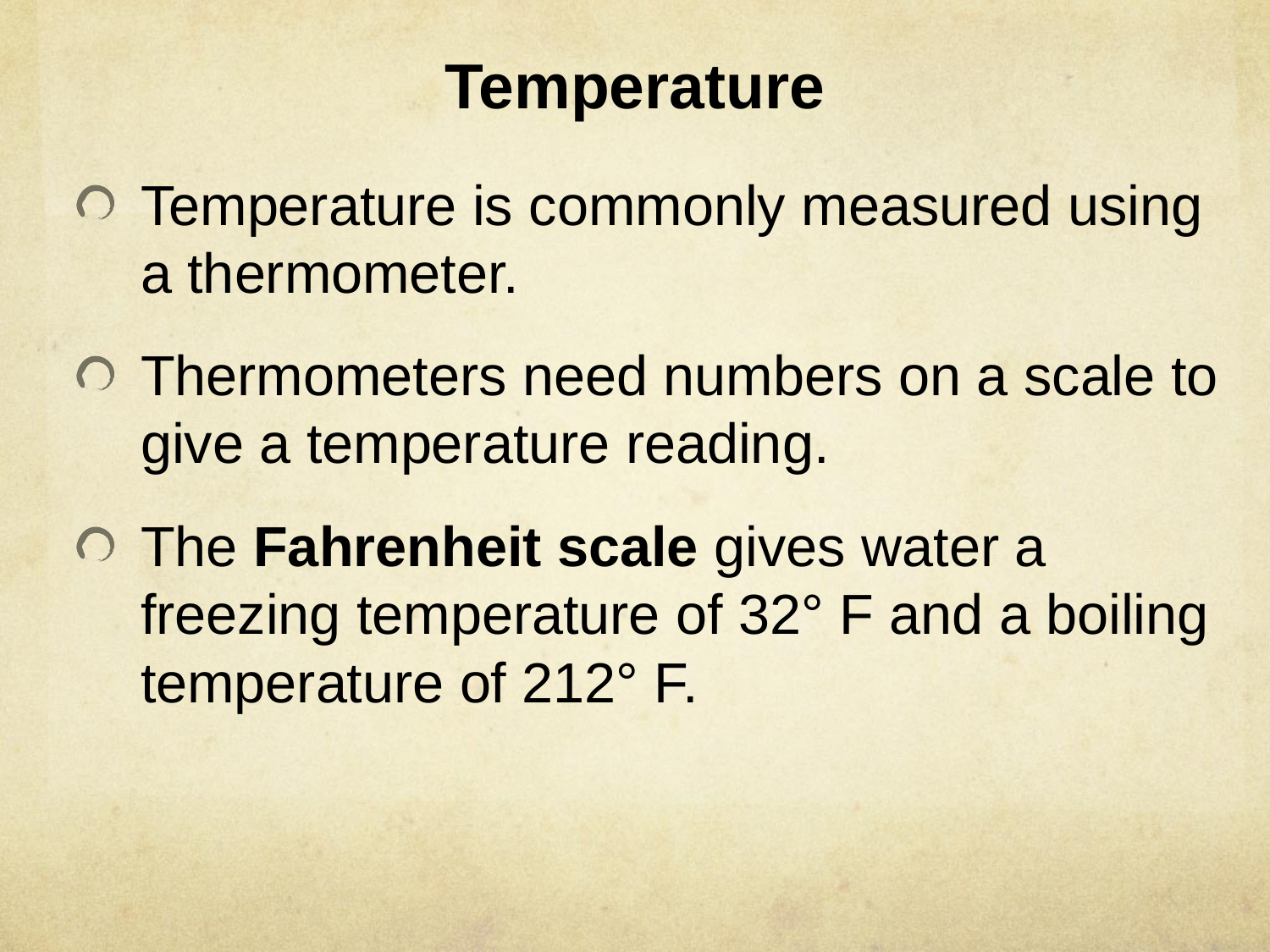

# Temperature
Temperature is commonly measured using a thermometer.
Thermometers need numbers on a scale to give a temperature reading.
The Fahrenheit scale gives water a freezing temperature of 32° F and a boiling temperature of 212° F.